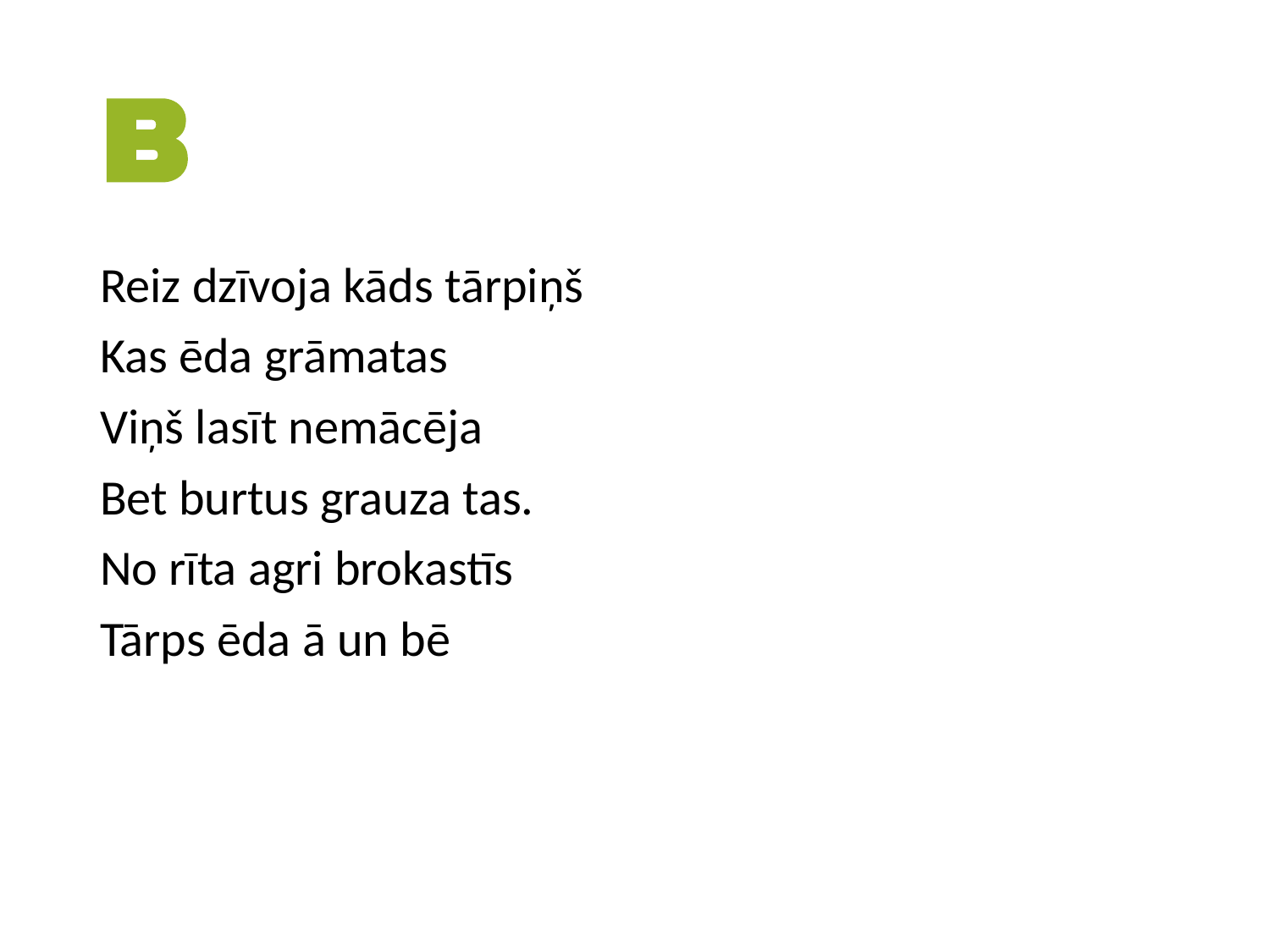

# B
Reiz dzīvoja kāds tārpiņš
Kas ēda grāmatas
Viņš lasīt nemācēja
Bet burtus grauza tas.
No rīta agri brokastīs
Tārps ēda ā un bē